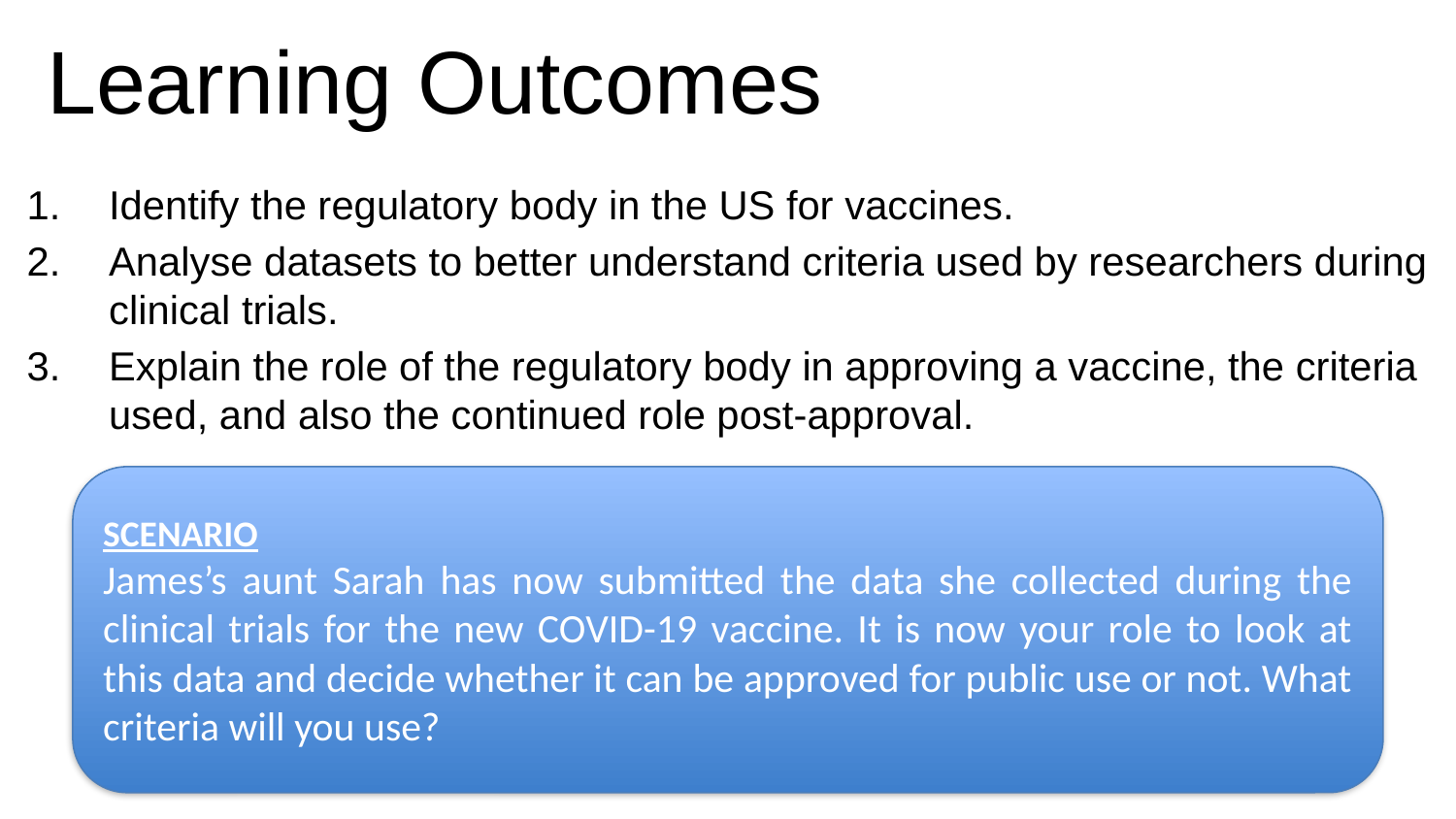

Learning Outcomes
Identify the regulatory body in the US for vaccines.
Analyse datasets to better understand criteria used by researchers during clinical trials.
Explain the role of the regulatory body in approving a vaccine, the criteria used, and also the continued role post-approval.
SCENARIO
James’s aunt Sarah has now submitted the data she collected during the clinical trials for the new COVID-19 vaccine. It is now your role to look at this data and decide whether it can be approved for public use or not. What criteria will you use?